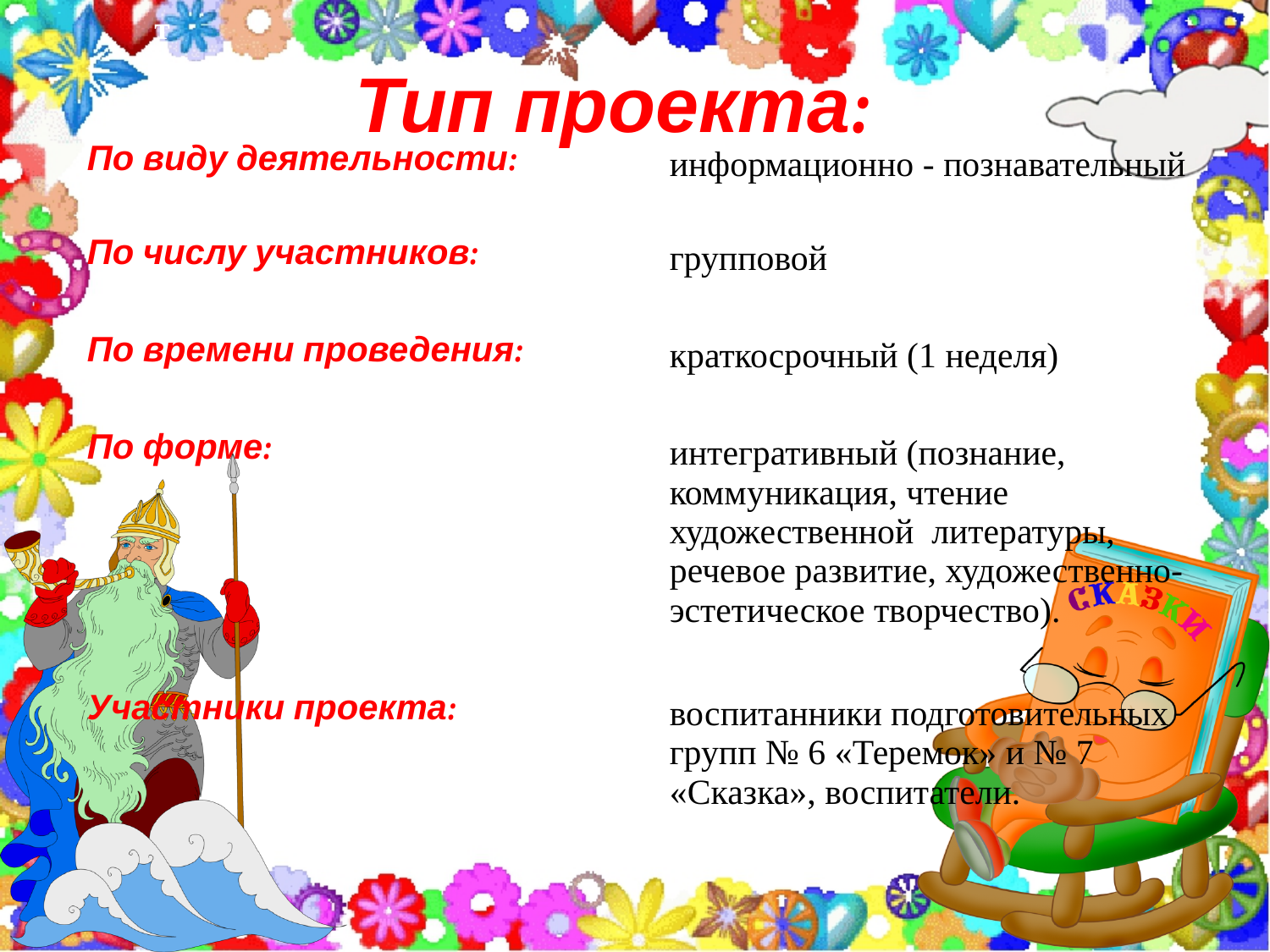

т
    Тип проекта:
| По виду деятельности: | информационно - познавательный |
| --- | --- |
| По числу участников: | групповой |
| По времени проведения: | краткосрочный (1 неделя) |
| По форме: | интегративный (познание, коммуникация, чтение художественной литературы, речевое развитие, художественно-эстетическое творчество). |
| Участники проекта: | воспитанники подготовительных групп № 6 «Теремок» и № 7 «Сказка», воспитатели. |